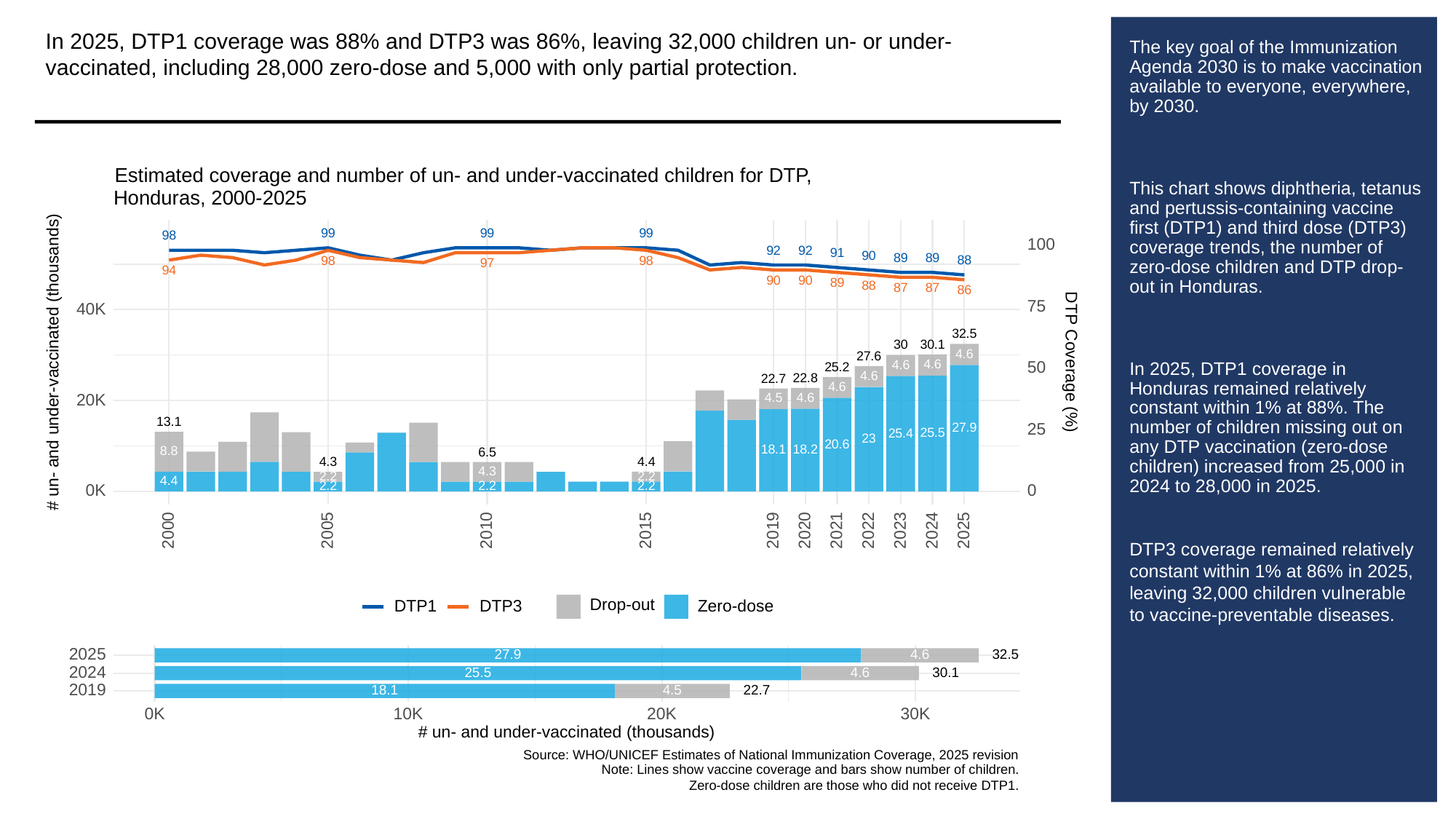

In 2025, DTP1 coverage was 88% and DTP3 was 86%, leaving 32,000 children un- or under-vaccinated, including 28,000 zero-dose and 5,000 with only partial protection.
# The key goal of the Immunization Agenda 2030 is to make vaccination available to everyone, everywhere, by 2030.

This chart shows diphtheria, tetanus and pertussis-containing vaccine first (DTP1) and third dose (DTP3) coverage trends, the number of zero-dose children and DTP drop-out in Honduras.

In 2025, DTP1 coverage in Honduras remained relatively constant within 1% at 88%. The number of children missing out on any DTP vaccination (zero-dose children) increased from 25,000 in 2024 to 28,000 in 2025.

DTP3 coverage remained relatively constant within 1% at 86% in 2025, leaving 32,000 children vulnerable to vaccine-preventable diseases.

Estimated coverage and number of un- and under-vaccinated children for DTP,
Honduras, 2000-2025

99
99
99
98
100
92
92

91
90
89
89
88
98
98
97

94
90
90
89
88
87
87
86
75
40K

32.5
30.1
30

4.6
27.6
# un- and under-vaccinated (thousands)
DTP Coverage (%)

4.6
4.6
50
25.2

4.6
22.8
22.7

4.6

4.6
4.5
20K

13.1

27.9
25
25.5
25.4

23
20.6

18.2
18.1

8.8
6.5

4.4
4.3

4.3

2.2
2.2
4.4

2.2
2.2
2.2
0K
0

2023
2000
2005
2010
2015
2019
2020
2021
2022
2024
2025

Drop-out
DTP3
Zero-dose
DTP1

2025
32.5
27.9
4.6

2024
30.1
25.5
4.6

2019
18.1
4.5
22.7

30K
0K
10K
20K
# un- and under-vaccinated (thousands)
Source: WHO/UNICEF Estimates of National Immunization Coverage, 2025 revision
Note: Lines show vaccine coverage and bars show number of children.
Zero-dose children are those who did not receive DTP1.